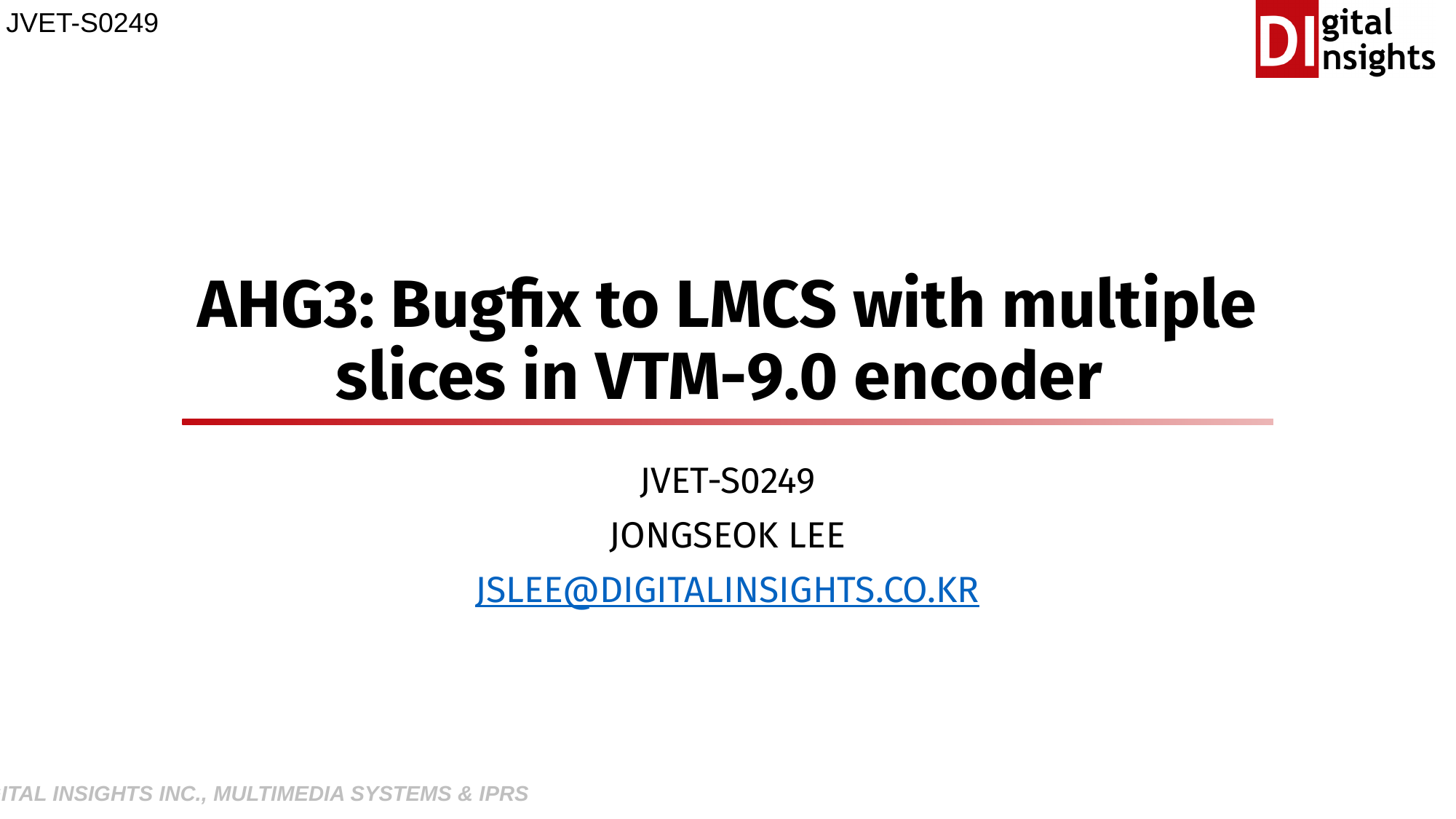

# AHG3: Bugfix to LMCS with multiple slices in VTM-9.0 encoder
JVET-S0249
Jongseok Lee
jslee@digitalinsights.co.kr